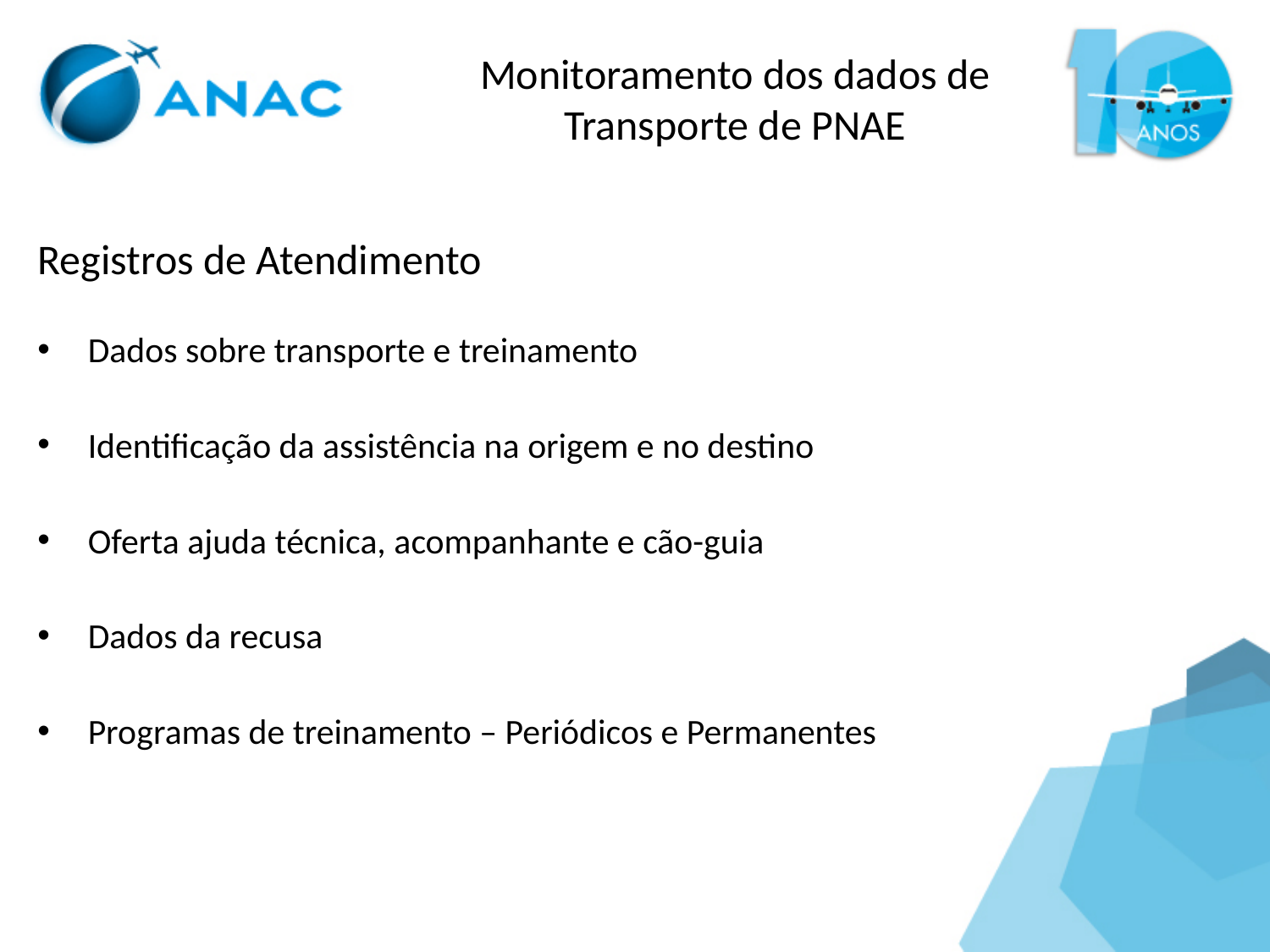

Monitoramento dos dados de Transporte de PNAE
Registros de Atendimento

Dados sobre transporte e treinamento

Identificação da assistência na origem e no destino

Oferta ajuda técnica, acompanhante e cão-guia

Dados da recusa

Programas de treinamento – Periódicos e Permanentes